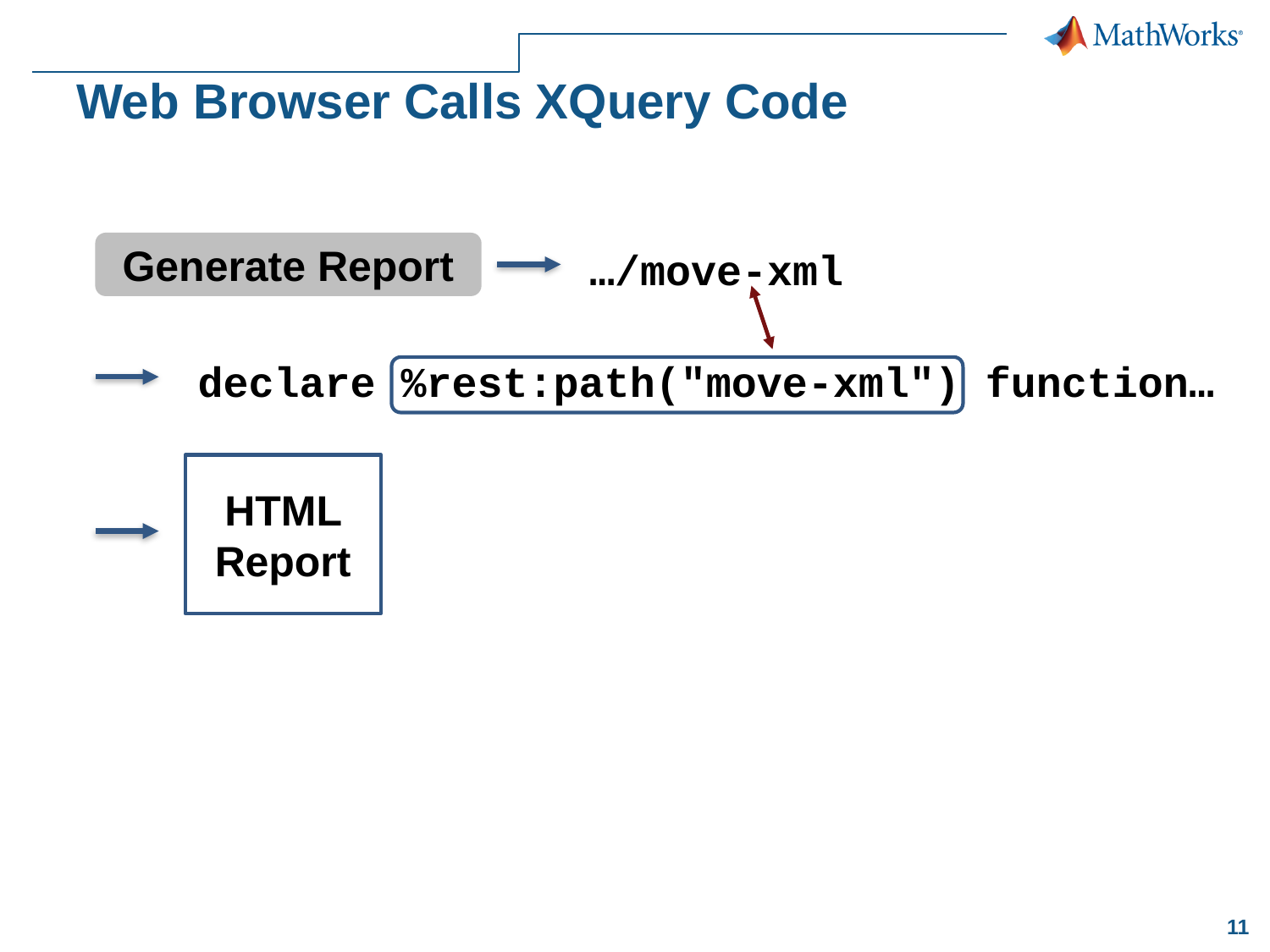

# Web Browser Calls XQuery Code
Generate Report
…/move-xml
declare %rest:path("move-xml") function…

HTML Report